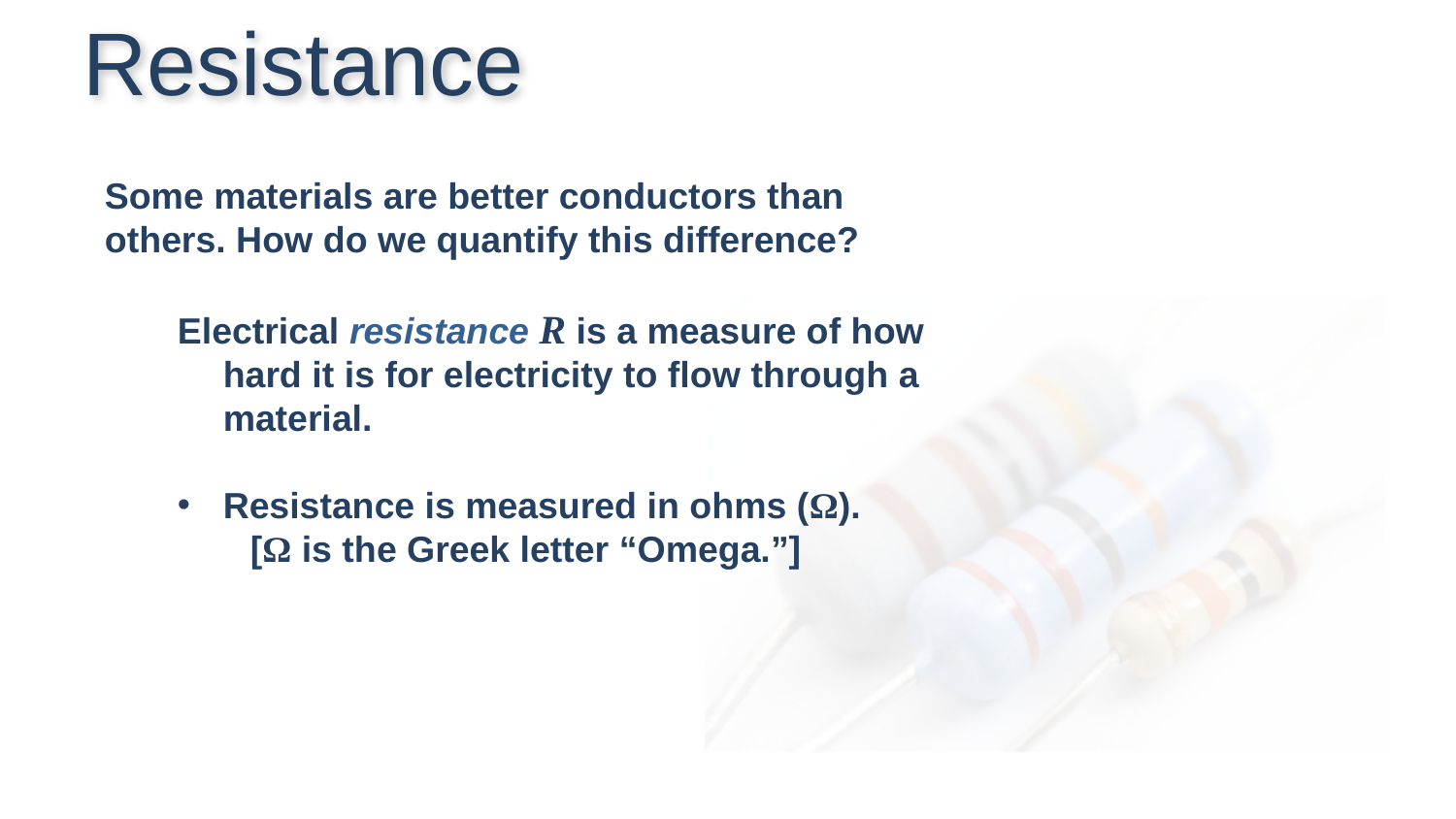

Resistance
Some materials are better conductors than others. How do we quantify this difference?

Electrical resistance R is a measure of how hard it is for electricity to flow through a material.

Resistance is measured in ohms (Ω).
[Ω is the Greek letter “Omega.”]